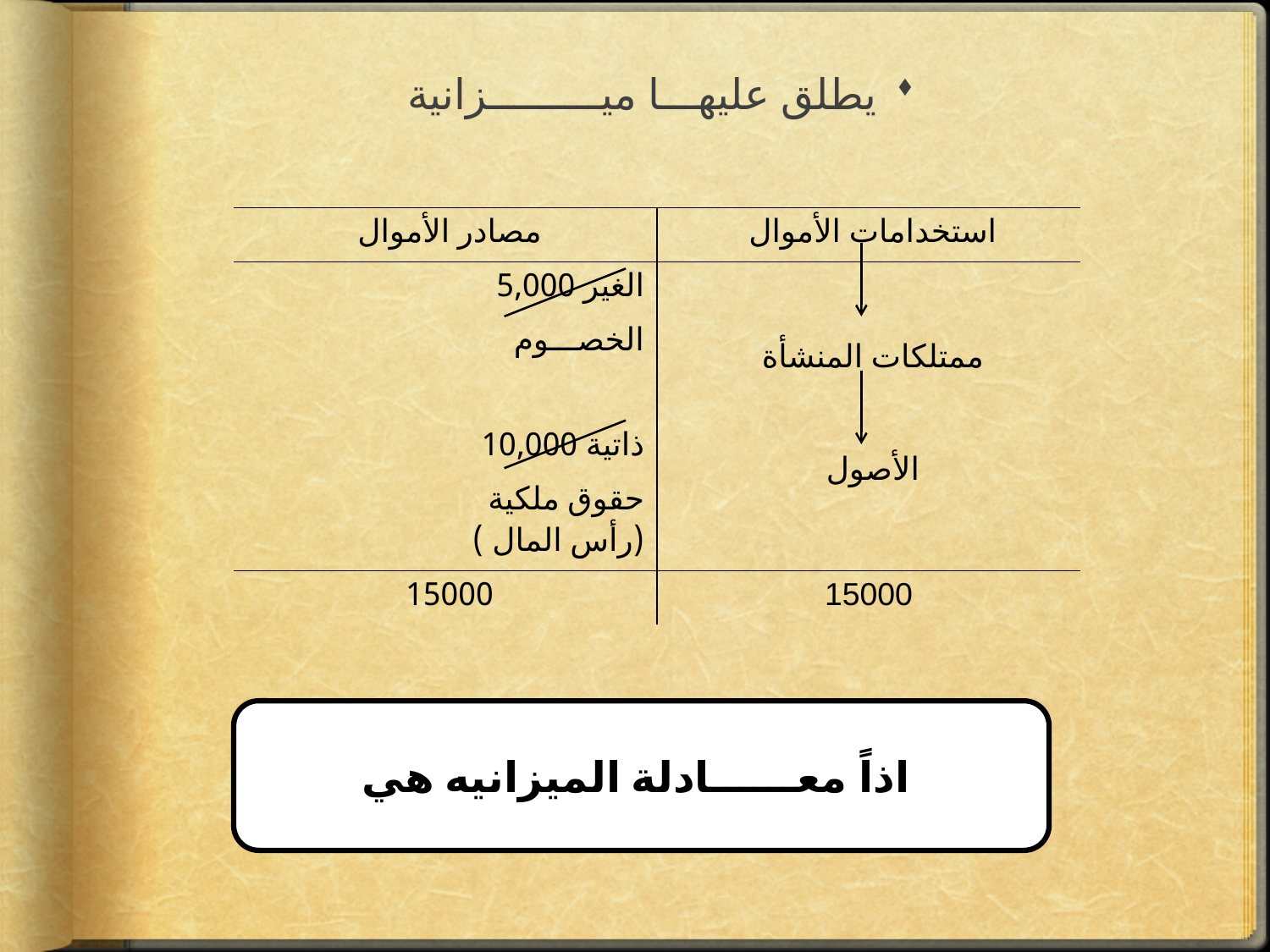

يطلق عليهـــا ميـــــــــزانية

|  |  |
| --- | --- |
| مصادر الأموال | استخدامات الأموال |
| الغير 5,000 | ممتلكات المنشأة الأصول |
| الخصـــوم |  |
|  |  |
| ذاتية 10,000 |  |
| حقوق ملكية (رأس المال ) |  |
| 15000 | 15000 |
اذاً معــــــادلة الميزانيه هي